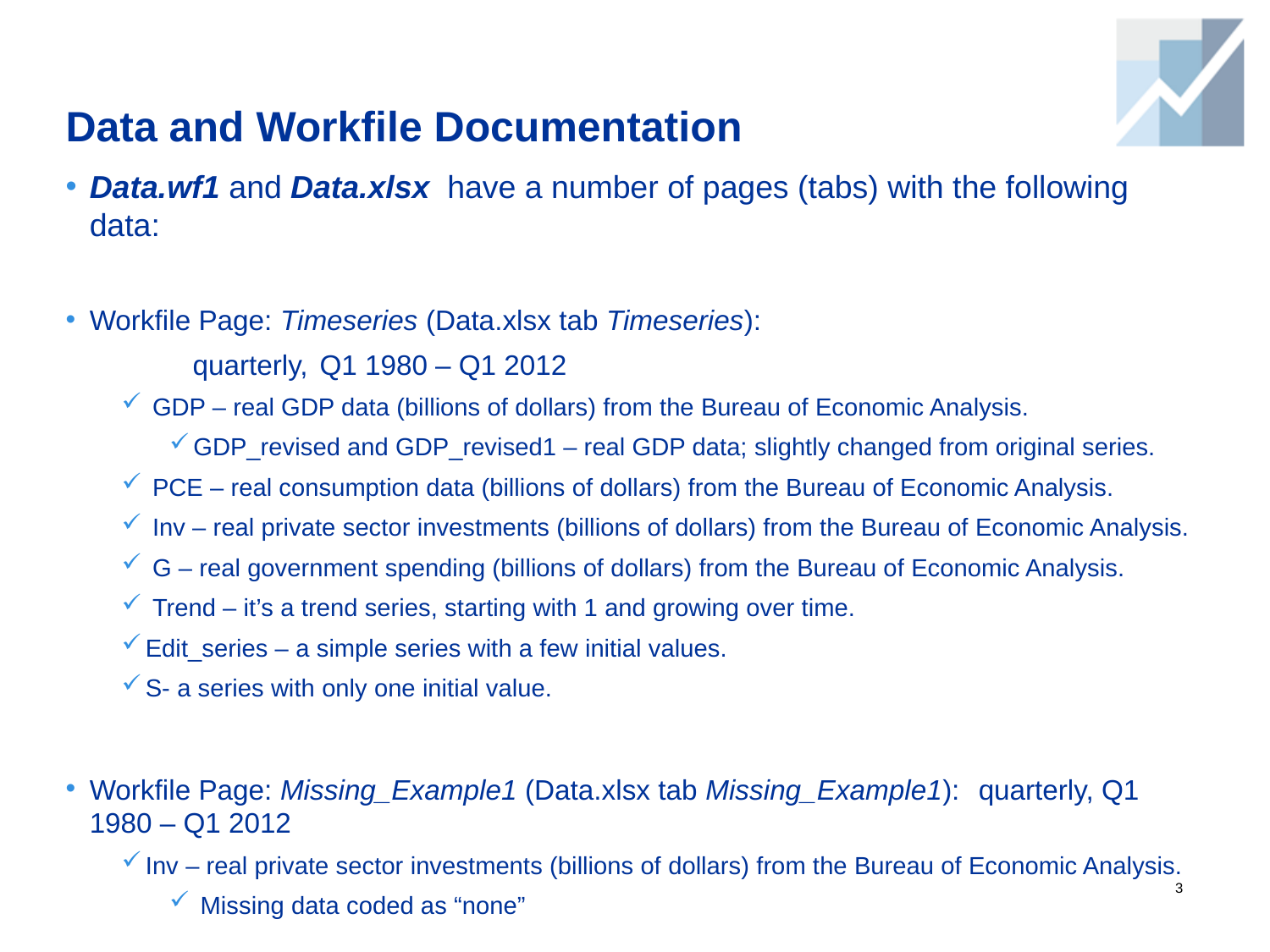

# Data and Workfile Documentation
Data.wf1 and Data.xlsx  have a number of pages (tabs) with the following data:

Workfile Page: Timeseries (Data.xlsx tab Timeseries):
	quarterly, 	Q1 1980 – Q1 2012
 GDP – real GDP data (billions of dollars) from the Bureau of Economic Analysis.
GDP_revised and GDP_revised1 – real GDP data; slightly changed from original series.
 PCE – real consumption data (billions of dollars) from the Bureau of Economic Analysis.
 Inv – real private sector investments (billions of dollars) from the Bureau of Economic Analysis.
 G – real government spending (billions of dollars) from the Bureau of Economic Analysis.
 Trend – it’s a trend series, starting with 1 and growing over time.
Edit_series – a simple series with a few initial values.
S- a series with only one initial value.

Workfile Page: Missing_Example1 (Data.xlsx tab Missing_Example1): 	quarterly, Q1 1980 – Q1 2012
Inv – real private sector investments (billions of dollars) from the Bureau of Economic Analysis.
 Missing data coded as “none”

3